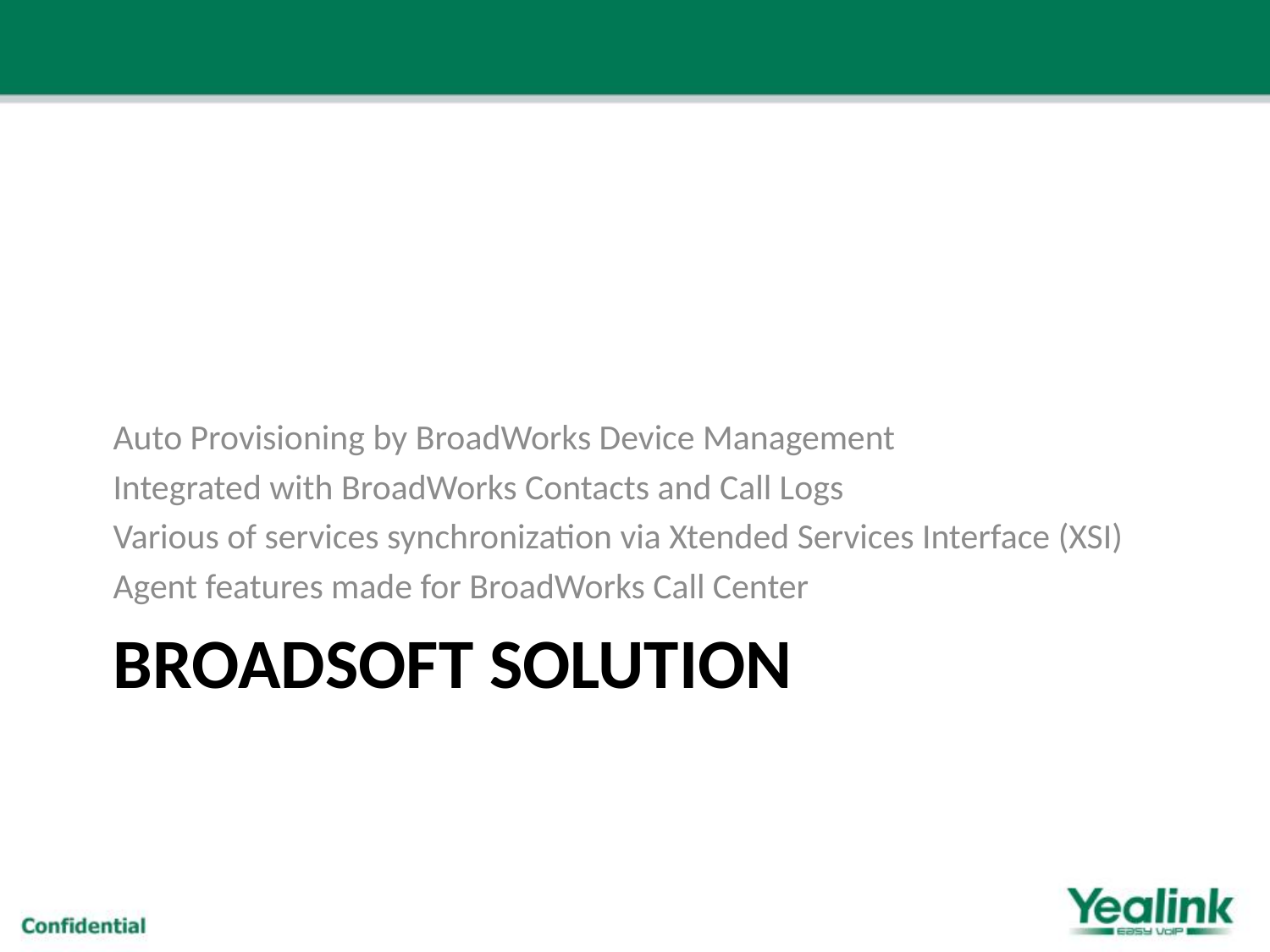

Auto Provisioning by BroadWorks Device Management
Integrated with BroadWorks Contacts and Call Logs
Various of services synchronization via Xtended Services Interface (XSI)
Agent features made for BroadWorks Call Center
# Broadsoft solution